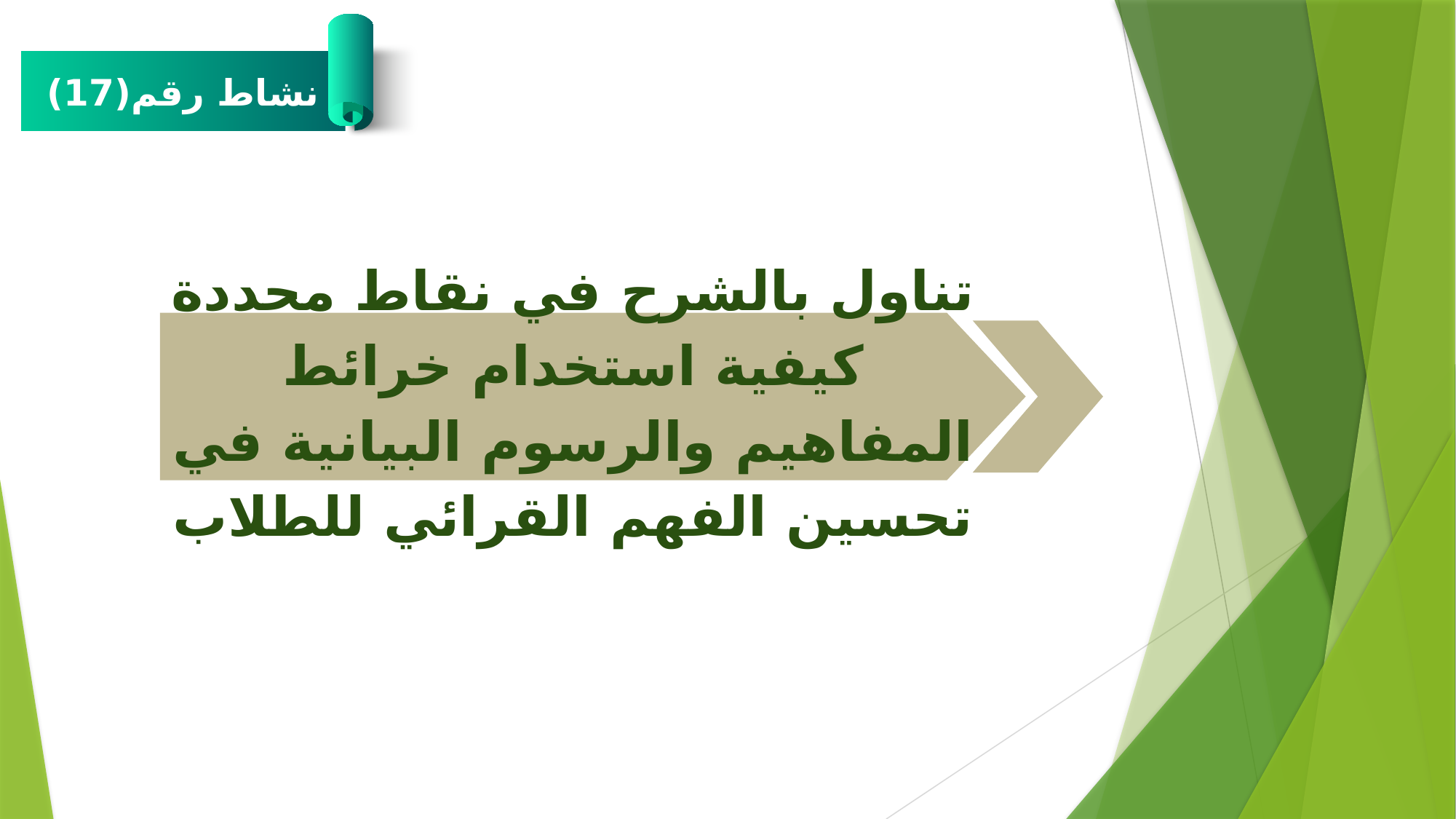

نشاط رقم(17)

تناول بالشرح في نقاط محددة كيفية استخدام خرائط المفاهيم والرسوم البيانية في تحسين الفهم القرائي للطلاب